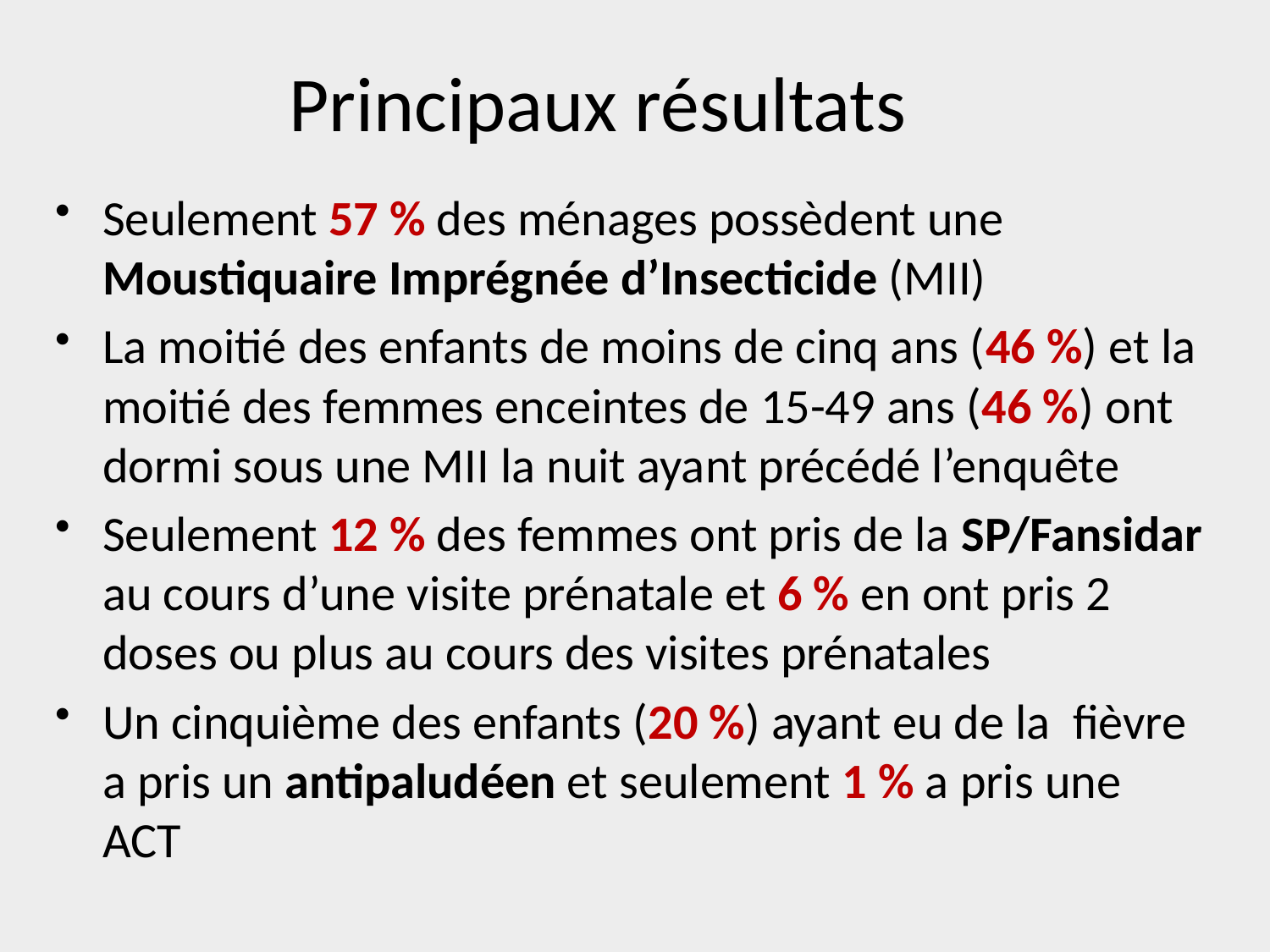

# Principaux résultats
Seulement 57 % des ménages possèdent une Moustiquaire Imprégnée d’Insecticide (MII)
La moitié des enfants de moins de cinq ans (46 %) et la moitié des femmes enceintes de 15-49 ans (46 %) ont dormi sous une MII la nuit ayant précédé l’enquête
Seulement 12 % des femmes ont pris de la SP/Fansidar au cours d’une visite prénatale et 6 % en ont pris 2 doses ou plus au cours des visites prénatales
Un cinquième des enfants (20 %) ayant eu de la  fièvre a pris un antipaludéen et seulement 1 % a pris une ACT